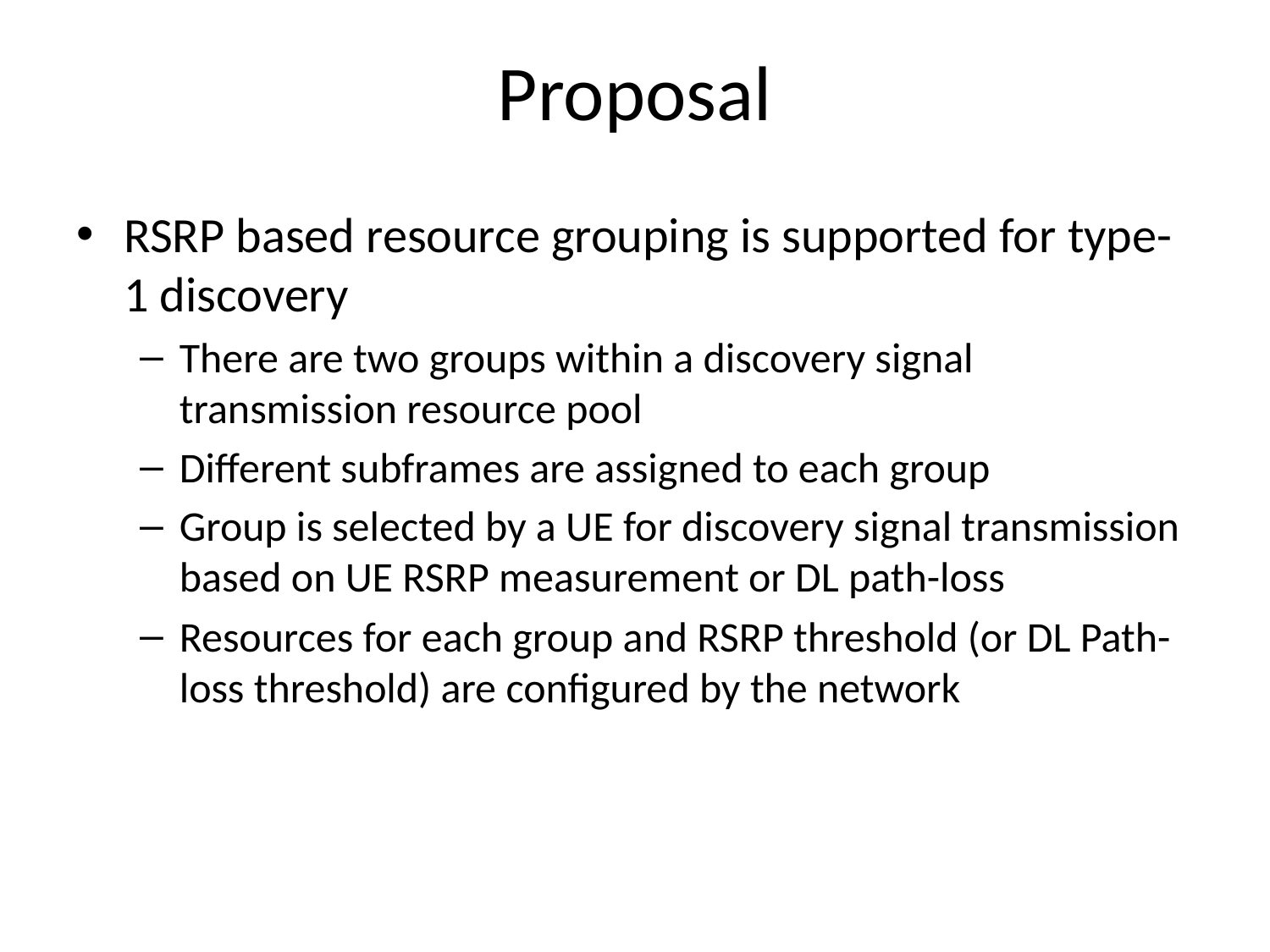

# Proposal
RSRP based resource grouping is supported for type-1 discovery
There are two groups within a discovery signal transmission resource pool
Different subframes are assigned to each group
Group is selected by a UE for discovery signal transmission based on UE RSRP measurement or DL path-loss
Resources for each group and RSRP threshold (or DL Path-loss threshold) are configured by the network